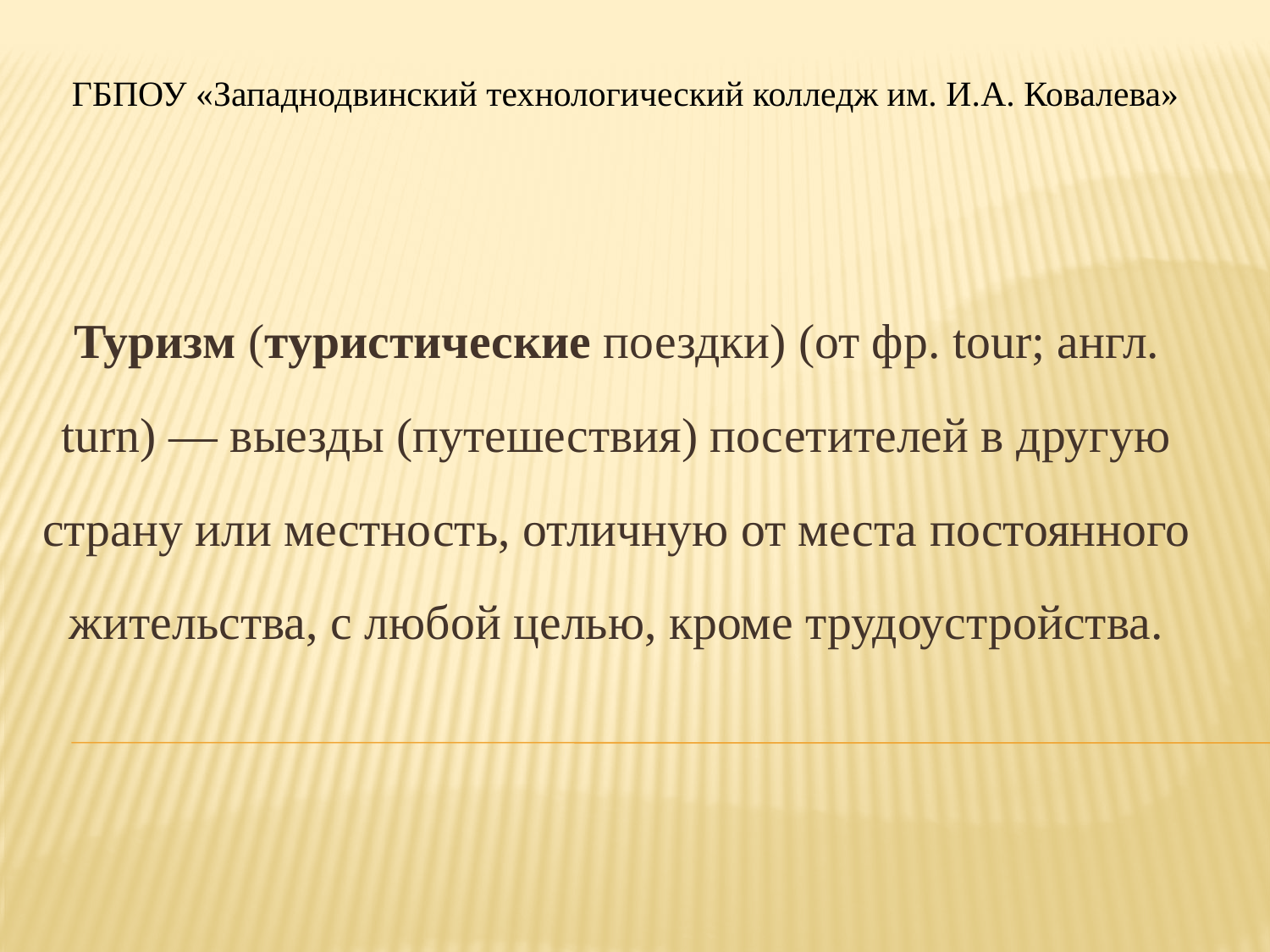

ГБПОУ «Западнодвинский технологический колледж им. И.А. Ковалева»
Туризм (туристические поездки) (от фр. tour; англ. turn) — выезды (путешествия) посетителей в другую страну или местность, отличную от места постоянного жительства, с любой целью, кроме трудоустройства.